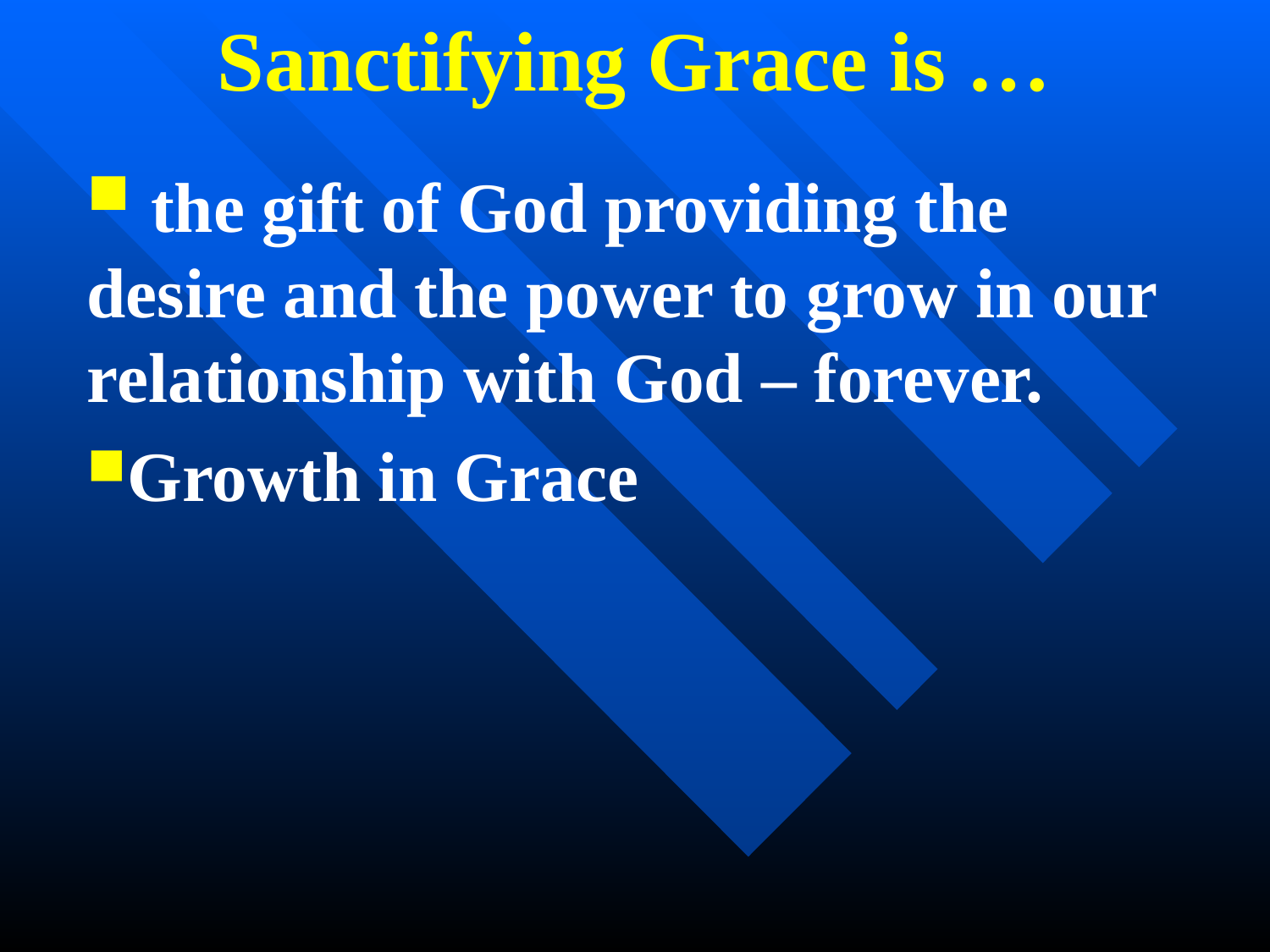

Sanctifying Grace is …
 the gift of God providing the desire and the power to grow in our relationship with God – forever.
Growth in Grace